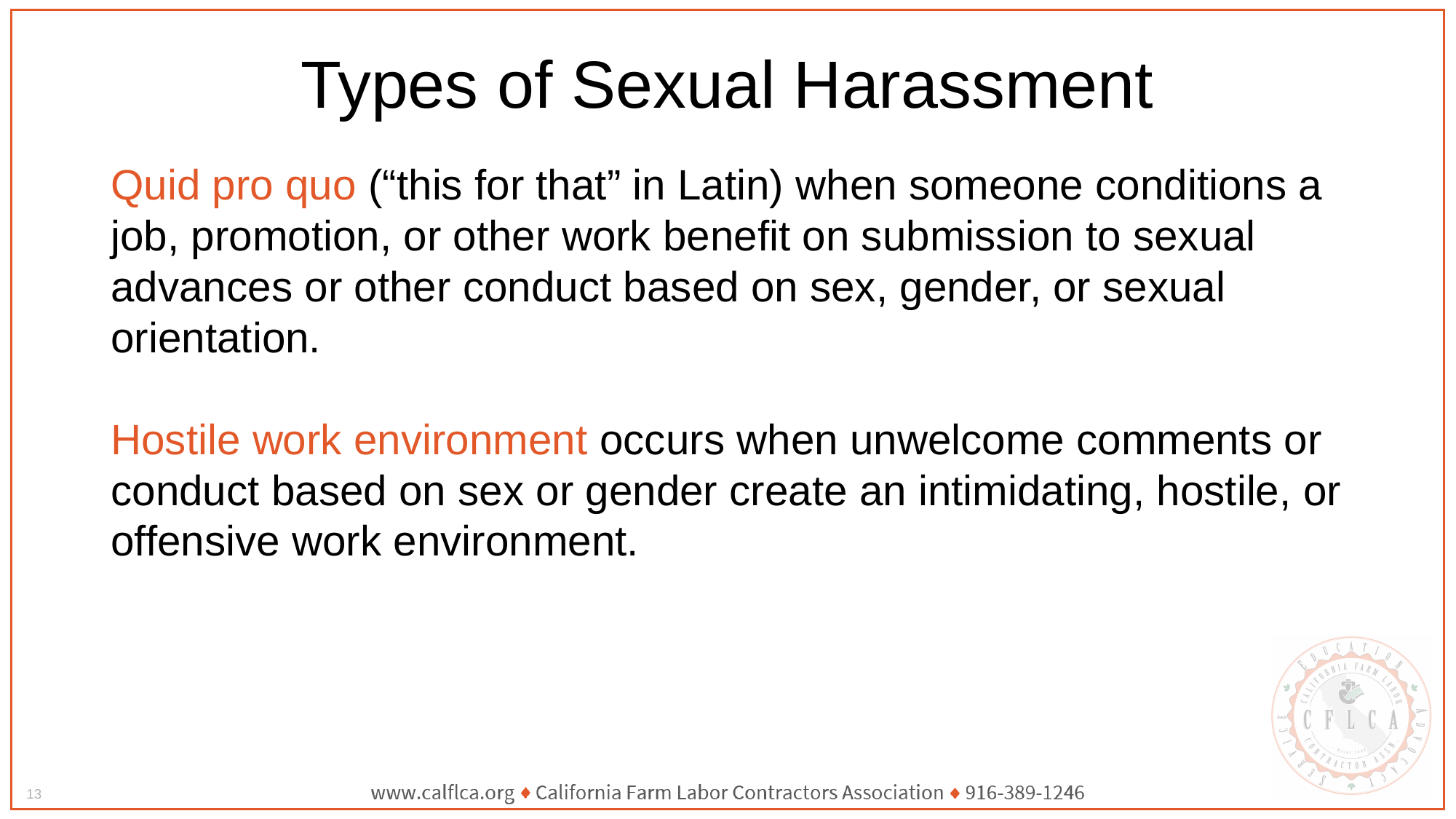

# Types of Sexual Harassment
Quid pro quo (“this for that” in Latin) when someone conditions a job, promotion, or other work benefit on submission to sexual advances or other conduct based on sex, gender, or sexual orientation.

Hostile work environment occurs when unwelcome comments or conduct based on sex or gender create an intimidating, hostile, or offensive work environment.
13